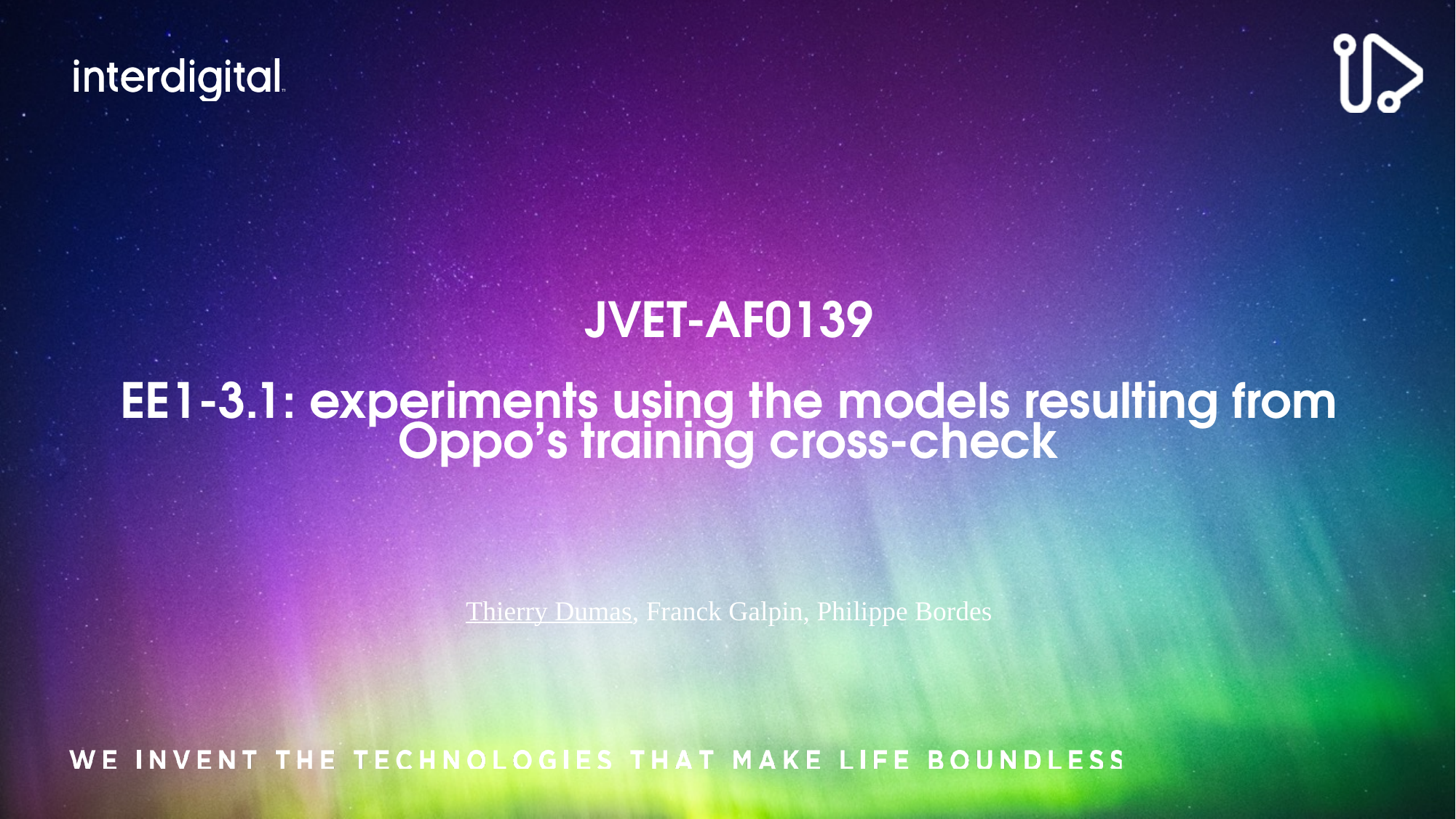

# JVET-AF0139 EE1-3.1: experiments using the models resulting from Oppo’s training cross-check
Thierry Dumas, Franck Galpin, Philippe Bordes